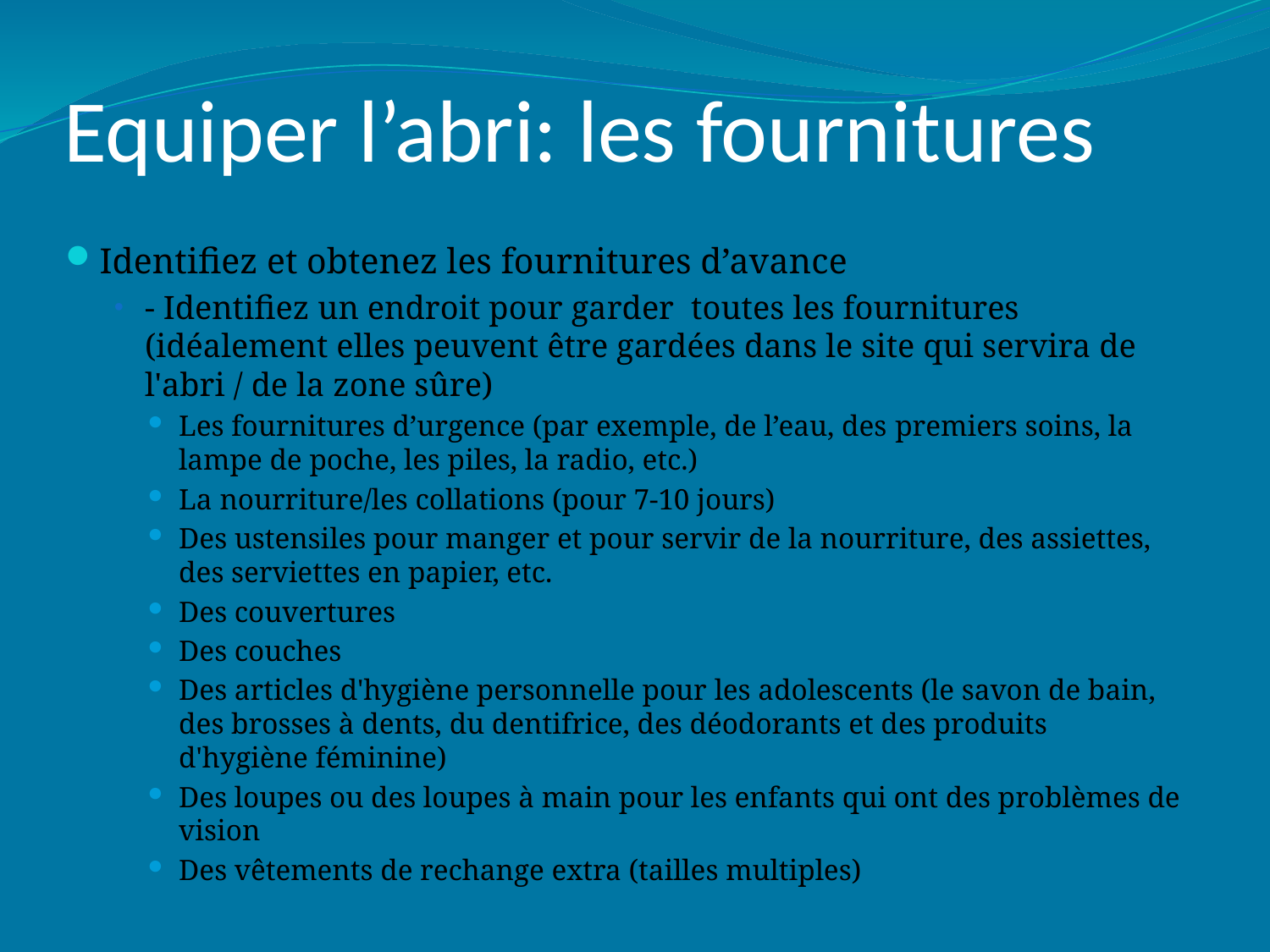

# Equiper l’abri: les fournitures
Identifiez et obtenez les fournitures d’avance
- Identifiez un endroit pour garder  toutes les fournitures (idéalement elles peuvent être gardées dans le site qui servira de l'abri / de la zone sûre)
Les fournitures d’urgence (par exemple, de l’eau, des premiers soins, la lampe de poche, les piles, la radio, etc.)
La nourriture/les collations (pour 7-10 jours)
Des ustensiles pour manger et pour servir de la nourriture, des assiettes, des serviettes en papier, etc.
Des couvertures
Des couches
Des articles d'hygiène personnelle pour les adolescents (le savon de bain, des brosses à dents, du dentifrice, des déodorants et des produits d'hygiène féminine)
Des loupes ou des loupes à main pour les enfants qui ont des problèmes de vision
Des vêtements de rechange extra (tailles multiples)